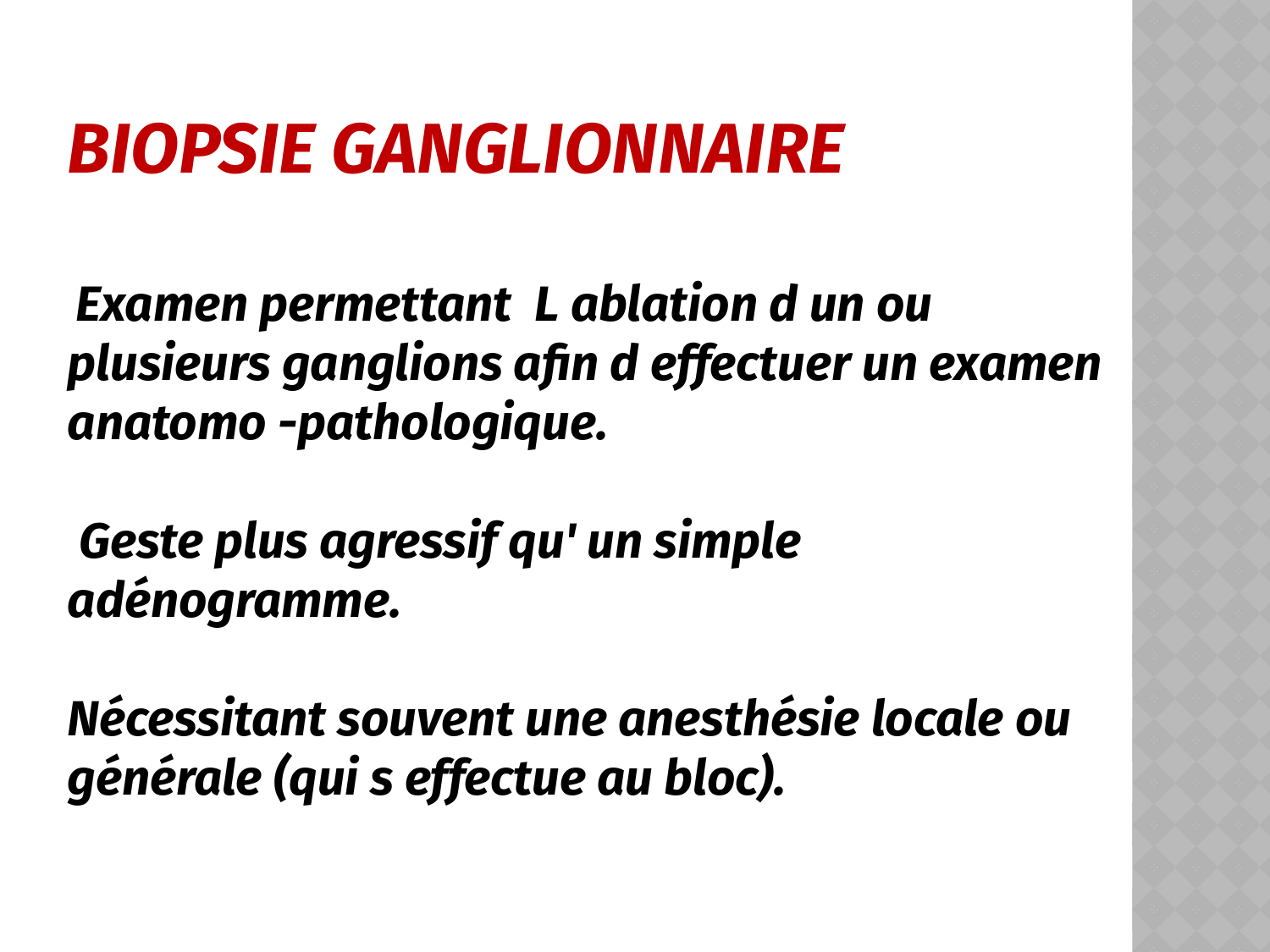

BIOPSIE GANGLIONNAIRE

 Examen permettant  L ablation d un ou plusieurs ganglions afin d effectuer un examen anatomo -pathologique.

 Geste plus agressif qu' un simple adénogramme.

Nécessitant souvent une anesthésie locale ou générale (qui s effectue au bloc).